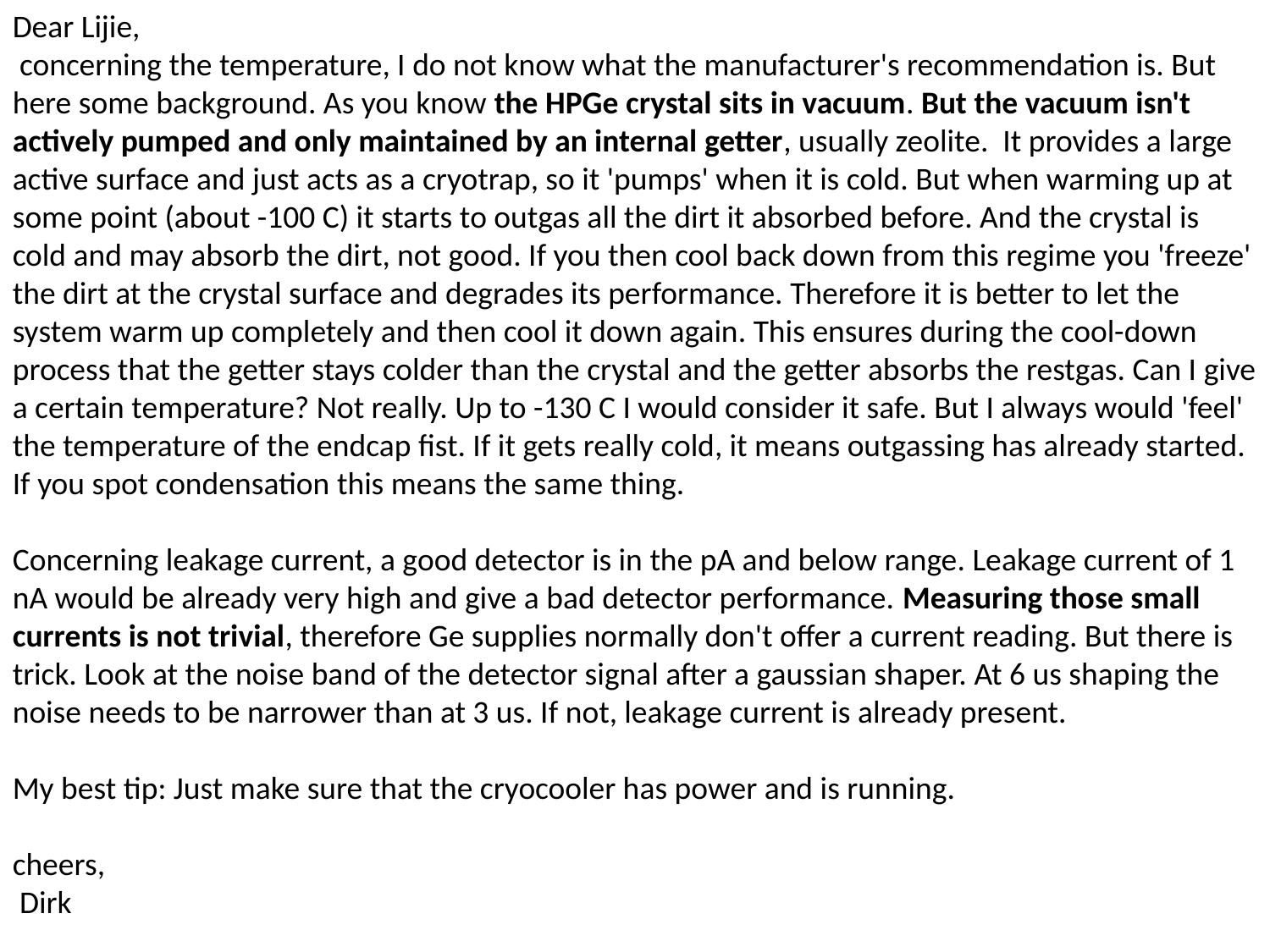

Dear Lijie,
 concerning the temperature, I do not know what the manufacturer's recommendation is. But here some background. As you know the HPGe crystal sits in vacuum. But the vacuum isn't actively pumped and only maintained by an internal getter, usually zeolite.  It provides a large active surface and just acts as a cryotrap, so it 'pumps' when it is cold. But when warming up at some point (about -100 C) it starts to outgas all the dirt it absorbed before. And the crystal is cold and may absorb the dirt, not good. If you then cool back down from this regime you 'freeze' the dirt at the crystal surface and degrades its performance. Therefore it is better to let the system warm up completely and then cool it down again. This ensures during the cool-down process that the getter stays colder than the crystal and the getter absorbs the restgas. Can I give a certain temperature? Not really. Up to -130 C I would consider it safe. But I always would 'feel' the temperature of the endcap fist. If it gets really cold, it means outgassing has already started. If you spot condensation this means the same thing.

Concerning leakage current, a good detector is in the pA and below range. Leakage current of 1 nA would be already very high and give a bad detector performance. Measuring those small currents is not trivial, therefore Ge supplies normally don't offer a current reading. But there is trick. Look at the noise band of the detector signal after a gaussian shaper. At 6 us shaping the noise needs to be narrower than at 3 us. If not, leakage current is already present.

My best tip: Just make sure that the cryocooler has power and is running.

cheers,
 Dirk